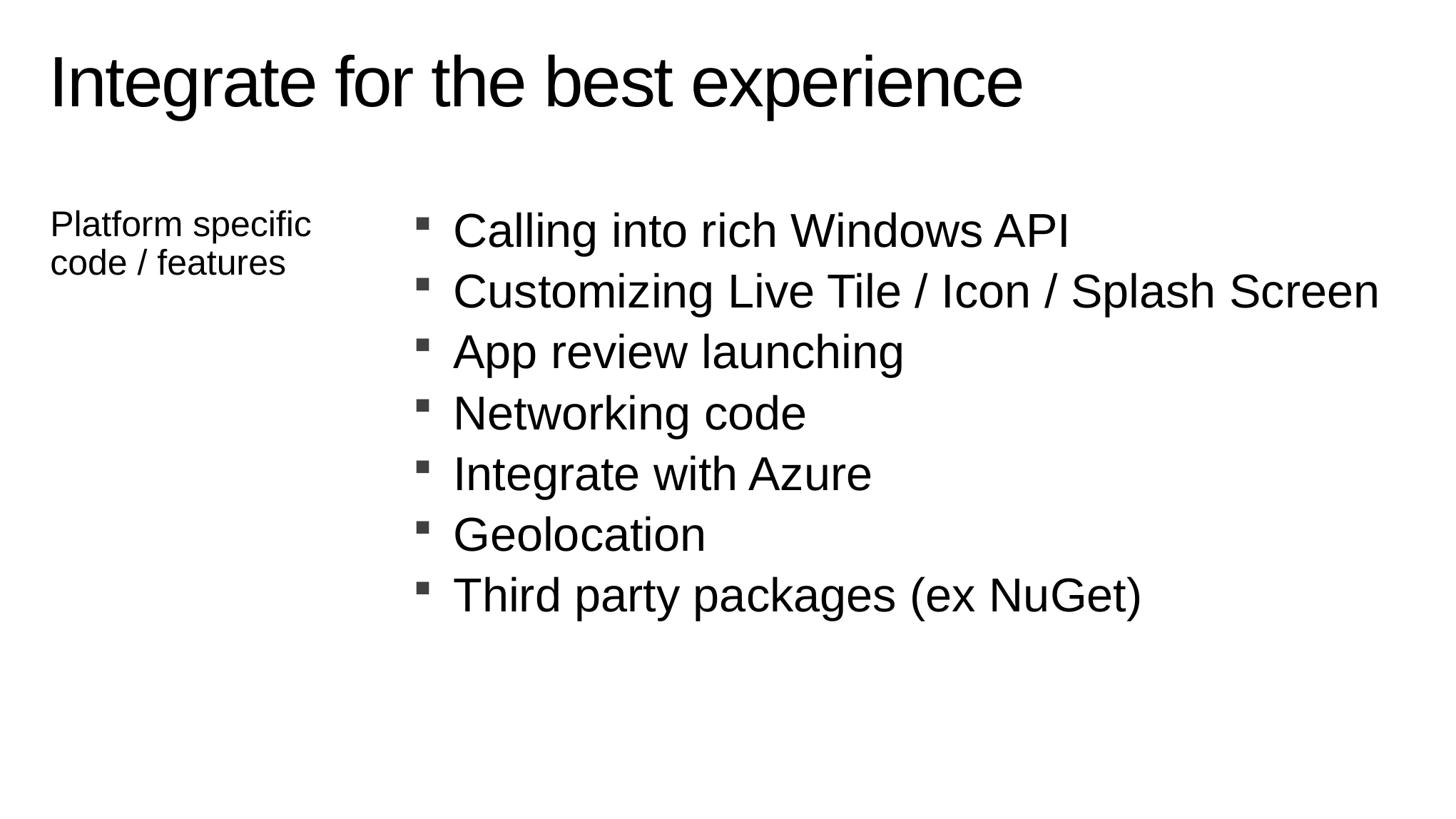

# Integrate for the best experience
Platform specific code / features
Calling into rich Windows API
Customizing Live Tile / Icon / Splash Screen
App review launching
Networking code
Integrate with Azure
Geolocation
Third party packages (ex NuGet)